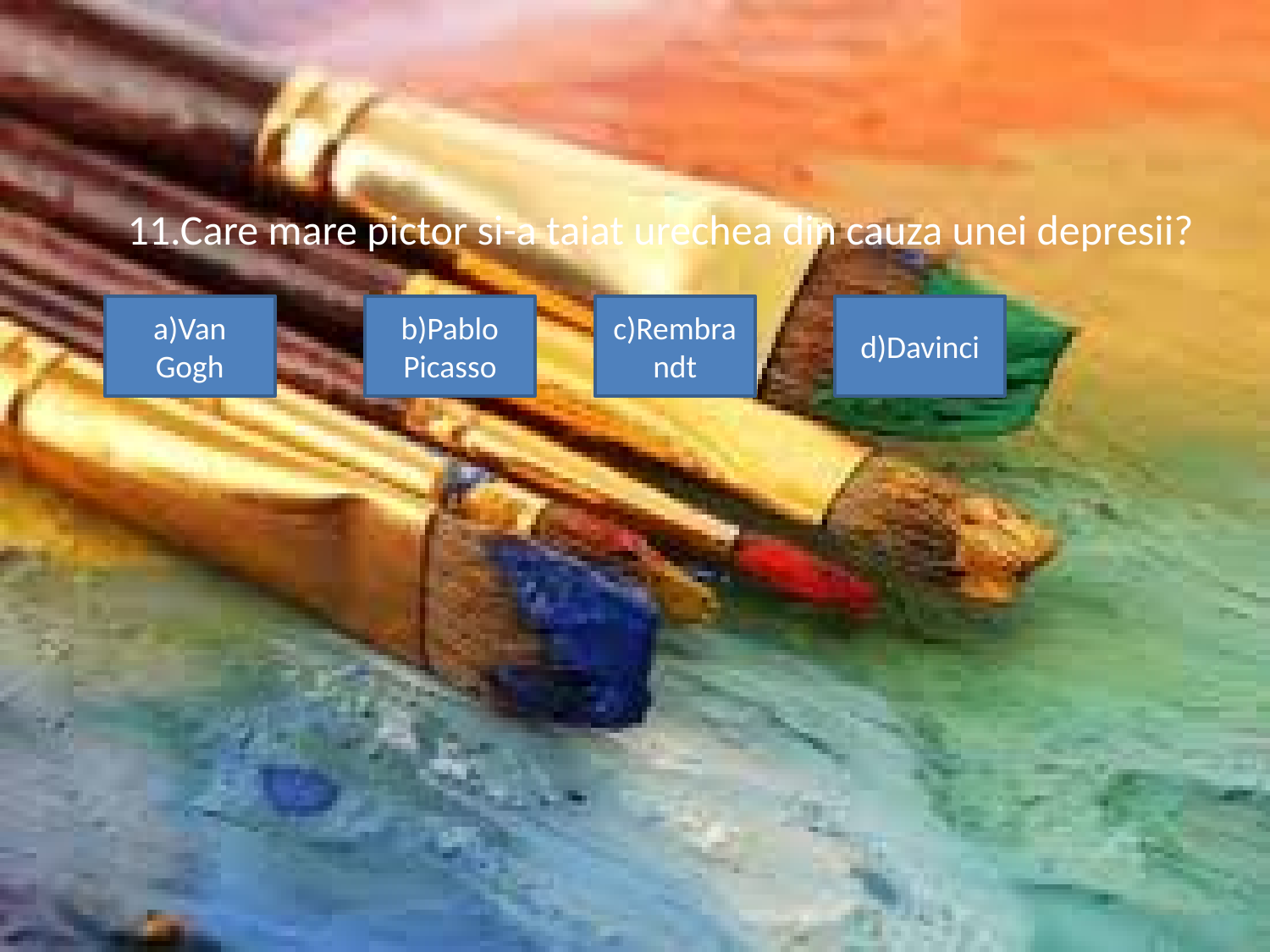

11.Care mare pictor si-a taiat urechea din cauza unei depresii?
a)Van Gogh
b)Pablo Picasso
c)Rembrandt
d)Davinci